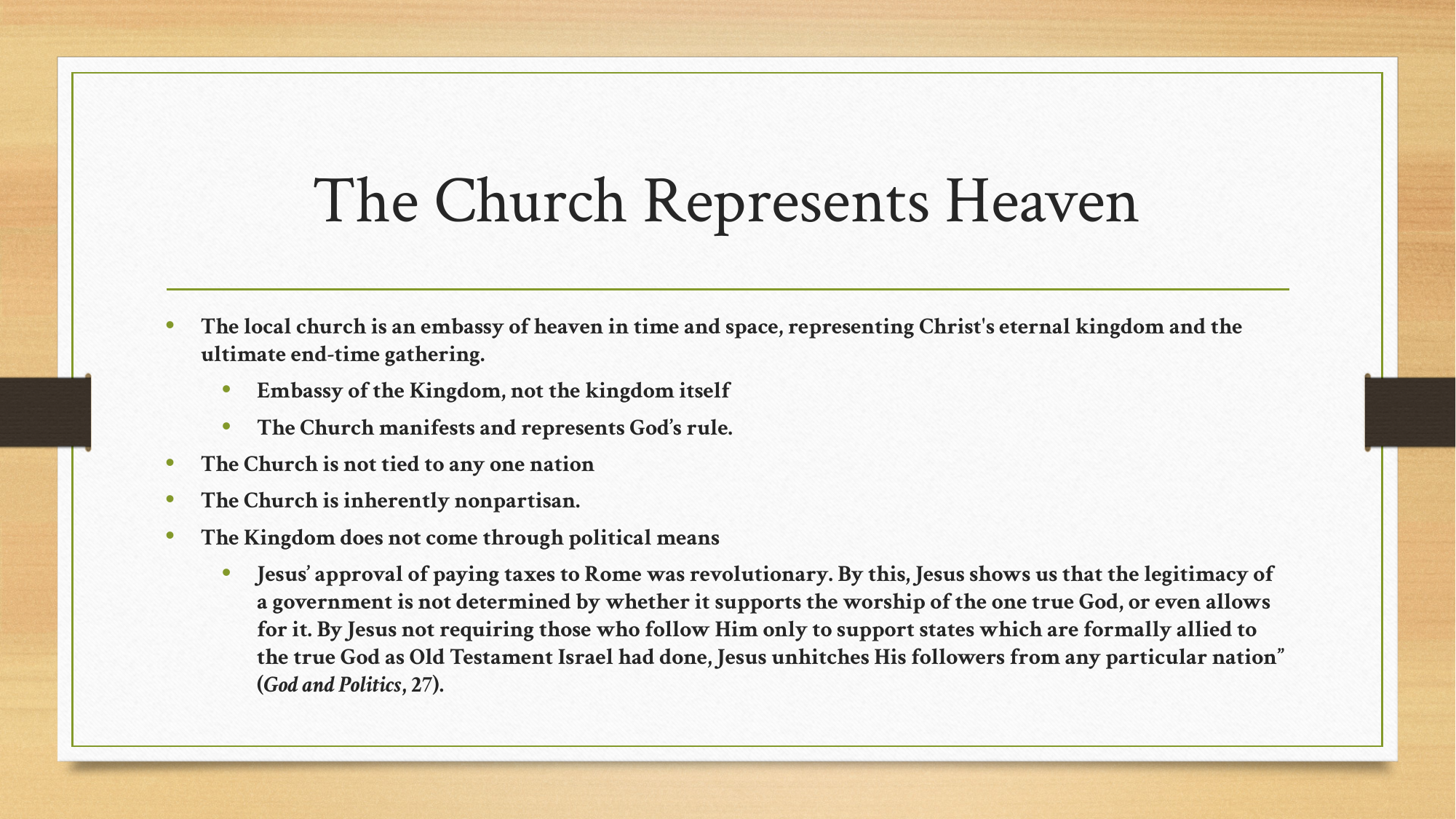

# The Church Represents Heaven
The local church is an embassy of heaven in time and space, representing Christ's eternal kingdom and the ultimate end-time gathering.
Embassy of the Kingdom, not the kingdom itself
The Church manifests and represents God’s rule.
The Church is not tied to any one nation
The Church is inherently nonpartisan.
The Kingdom does not come through political means
Jesus’ approval of paying taxes to Rome was revolutionary. By this, Jesus shows us that the legitimacy of a government is not determined by whether it supports the worship of the one true God, or even allows for it. By Jesus not requiring those who follow Him only to support states which are formally allied to the true God as Old Testament Israel had done, Jesus unhitches His followers from any particular nation” (God and Politics, 27).